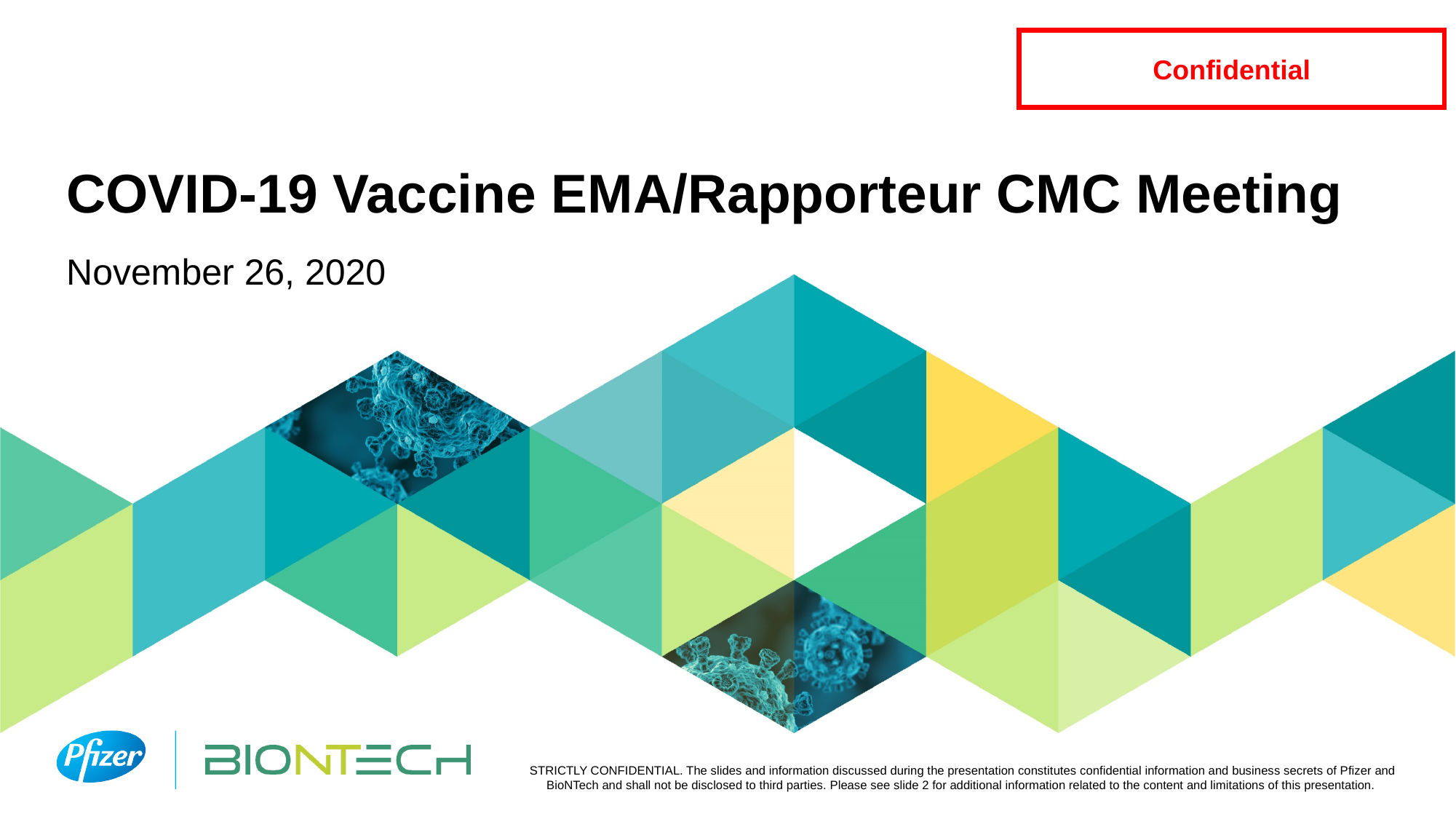

Confidential
# COVID-19 Vaccine EMA/Rapporteur CMC Meeting
November 26, 2020